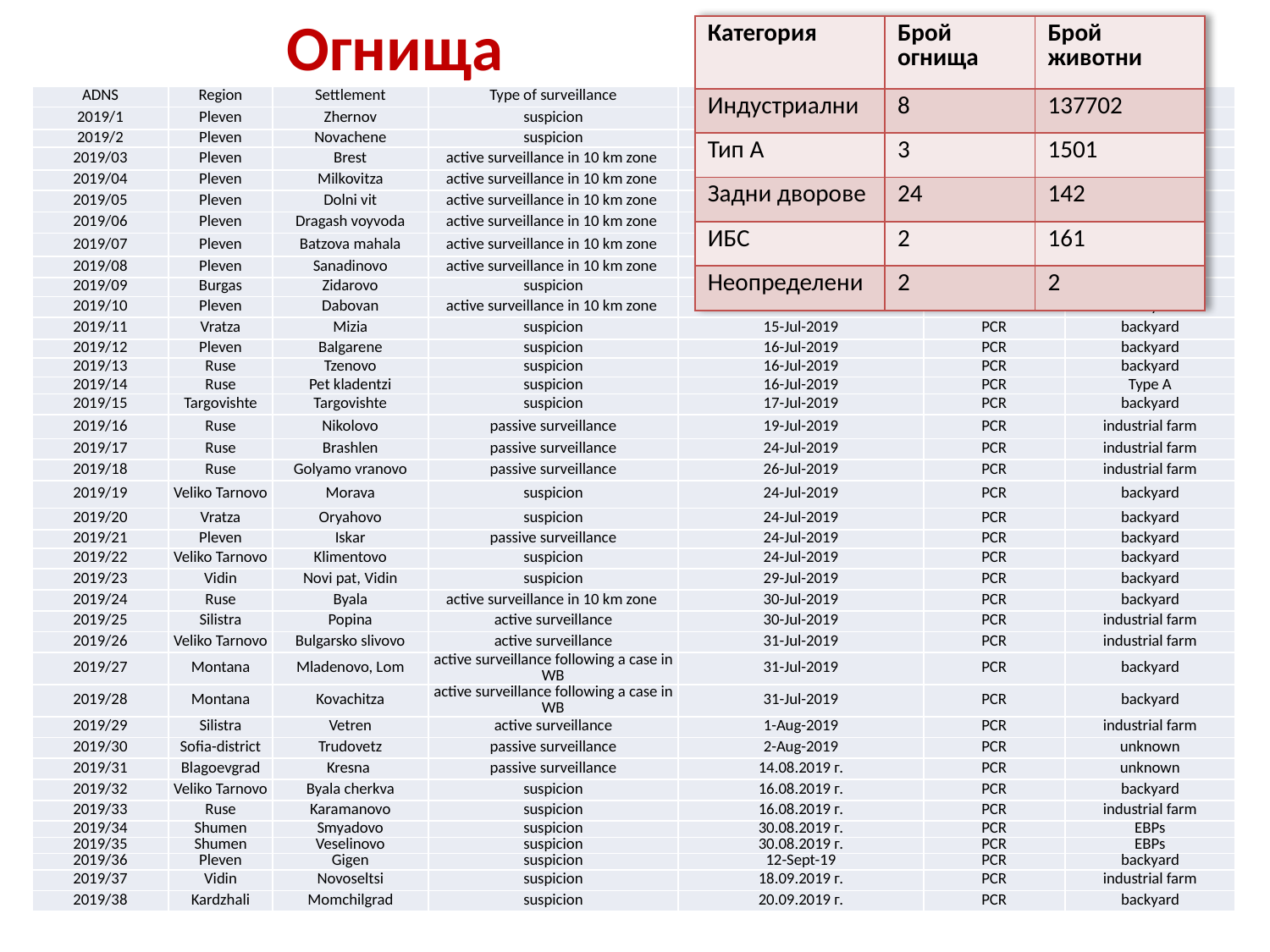

# Огнища
| Категория | Брой огнища | Брой животни |
| --- | --- | --- |
| Индустриални | 8 | 137702 |
| Тип А | 3 | 1501 |
| Задни дворове | 24 | 142 |
| ИБС | 2 | 161 |
| Неопределени | 2 | 2 |
| ADNS | Region | Settlement | Type of surveillance | Date of confirmation | Type of testing | Type of holding |
| --- | --- | --- | --- | --- | --- | --- |
| 2019/1 | Pleven | Zhernov | suspicion | 3-Jul-2019 | PCR | backyard |
| 2019/2 | Pleven | Novachene | suspicion | 5-Jul-2019 | PCR | backyard |
| 2019/03 | Pleven | Brest | active surveillance in 10 km zone | 9-Jul-2019 | PCR | backyard |
| 2019/04 | Pleven | Milkovitza | active surveillance in 10 km zone | 9-Jul-2019 | PCR | backyard |
| 2019/05 | Pleven | Dolni vit | active surveillance in 10 km zone | 9-Jul-2019 | PCR | backyard |
| 2019/06 | Pleven | Dragash voyvoda | active surveillance in 10 km zone | 9-Jul-2019 | PCR | backyard |
| 2019/07 | Pleven | Batzova mahala | active surveillance in 10 km zone | 9-Jul-2019 | PCR | backyard |
| 2019/08 | Pleven | Sanadinovo | active surveillance in 10 km zone | 9-Jul-2019 | PCR | backyard |
| 2019/09 | Burgas | Zidarovo | suspicion | 12-Jul-2019 | PCR | backyard |
| 2019/10 | Pleven | Dabovan | active surveillance in 10 km zone | 15-Jul-2019 | PCR | backyard |
| 2019/11 | Vratza | Mizia | suspicion | 15-Jul-2019 | PCR | backyard |
| 2019/12 | Pleven | Balgarene | suspicion | 16-Jul-2019 | PCR | backyard |
| 2019/13 | Ruse | Tzenovo | suspicion | 16-Jul-2019 | PCR | backyard |
| 2019/14 | Ruse | Pet kladentzi | suspicion | 16-Jul-2019 | PCR | Type A |
| 2019/15 | Targovishte | Targovishte | suspicion | 17-Jul-2019 | PCR | backyard |
| 2019/16 | Ruse | Nikolovo | passive surveillance | 19-Jul-2019 | PCR | industrial farm |
| 2019/17 | Ruse | Brashlen | passive surveillance | 24-Jul-2019 | PCR | industrial farm |
| 2019/18 | Ruse | Golyamo vranovo | passive surveillance | 26-Jul-2019 | PCR | industrial farm |
| 2019/19 | Veliko Tarnovo | Morava | suspicion | 24-Jul-2019 | PCR | backyard |
| 2019/20 | Vratza | Oryahovo | suspicion | 24-Jul-2019 | PCR | backyard |
| 2019/21 | Pleven | Iskar | passive surveillance | 24-Jul-2019 | PCR | backyard |
| 2019/22 | Veliko Tarnovo | Klimentovo | suspicion | 24-Jul-2019 | PCR | backyard |
| 2019/23 | Vidin | Novi pat, Vidin | suspicion | 29-Jul-2019 | PCR | backyard |
| 2019/24 | Ruse | Byala | active surveillance in 10 km zone | 30-Jul-2019 | PCR | backyard |
| 2019/25 | Silistra | Popina | active surveillance | 30-Jul-2019 | PCR | industrial farm |
| 2019/26 | Veliko Tarnovo | Bulgarsko slivovo | active surveillance | 31-Jul-2019 | PCR | industrial farm |
| 2019/27 | Montana | Mladenovo, Lom | active surveillance following a case in WB | 31-Jul-2019 | PCR | backyard |
| 2019/28 | Montana | Kovachitza | active surveillance following a case in WB | 31-Jul-2019 | PCR | backyard |
| 2019/29 | Silistra | Vetren | active surveillance | 1-Aug-2019 | PCR | industrial farm |
| 2019/30 | Sofia-district | Trudovetz | passive surveillance | 2-Aug-2019 | PCR | unknown |
| 2019/31 | Blagoevgrad | Kresna | passive surveillance | 14.08.2019 г. | PCR | unknown |
| 2019/32 | Veliko Tarnovo | Byala cherkva | suspicion | 16.08.2019 г. | PCR | backyard |
| 2019/33 | Ruse | Karamanovo | suspicion | 16.08.2019 г. | PCR | industrial farm |
| 2019/34 | Shumen | Smyadovo | suspicion | 30.08.2019 г. | PCR | EBPs |
| 2019/35 | Shumen | Veselinovo | suspicion | 30.08.2019 г. | PCR | EBPs |
| 2019/36 | Pleven | Gigen | suspicion | 12-Sept-19 | PCR | backyard |
| 2019/37 | Vidin | Novoseltsi | suspicion | 18.09.2019 г. | PCR | industrial farm |
| 2019/38 | Kardzhali | Momchilgrad | suspicion | 20.09.2019 г. | PCR | backyard |